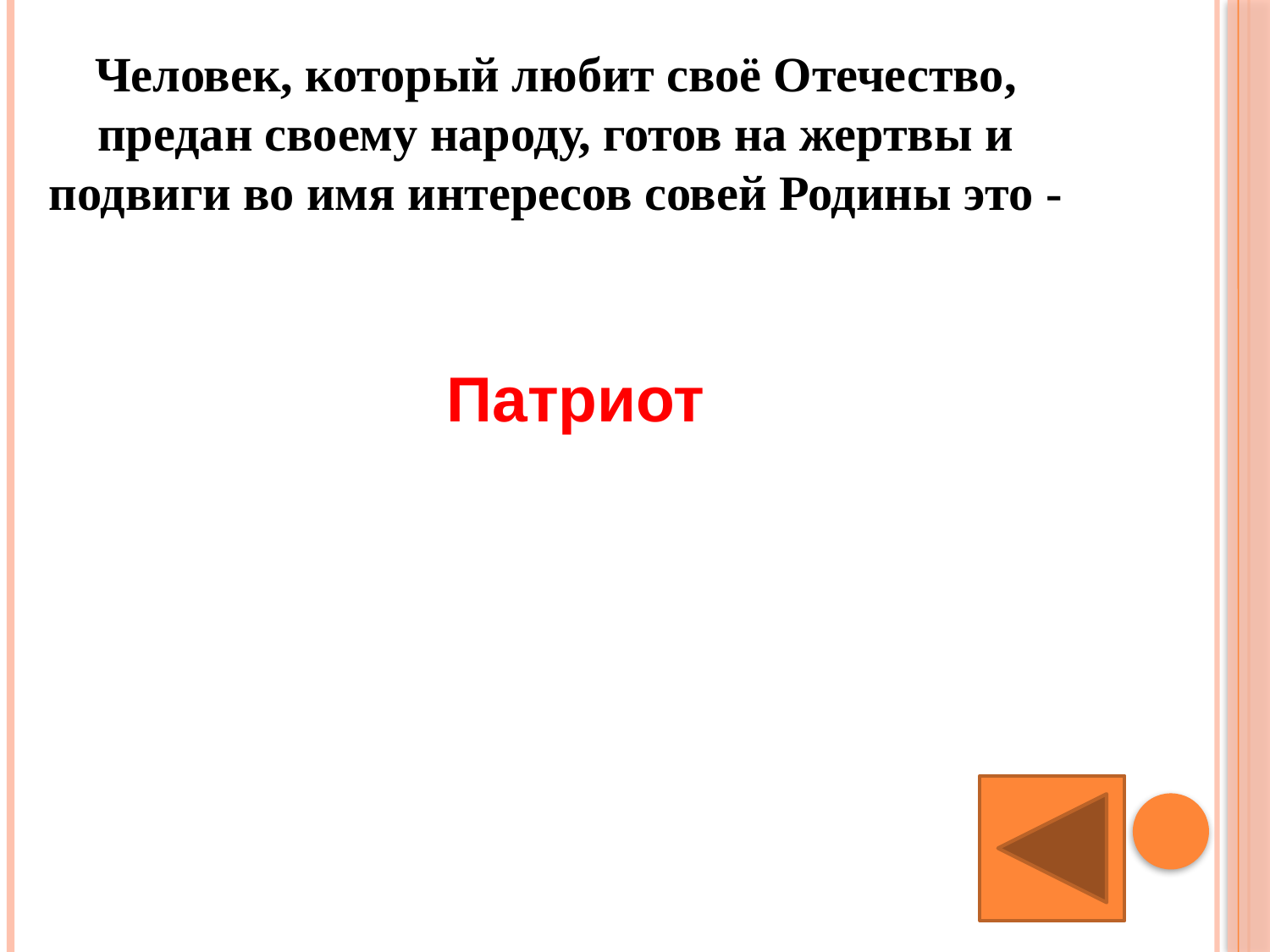

Человек, который любит своё Отечество, предан своему народу, готов на жертвы и подвиги во имя интересов совей Родины это -
Патриот